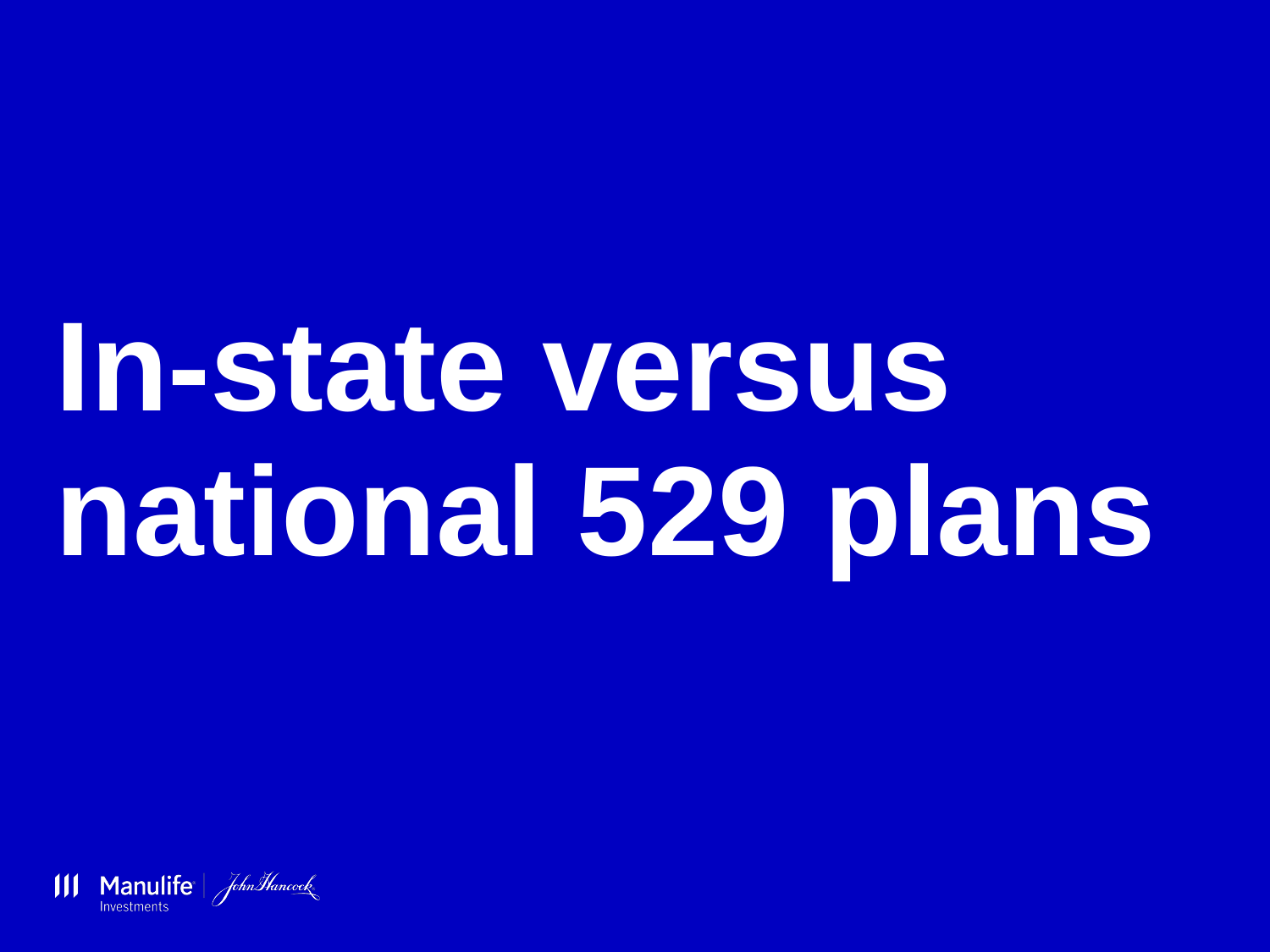

# In-state versus national 529 plans
THIS MATERIAL IS FOR INSTITUTIONAL/BROKER-DEALER USE ONLY. NOT FOR DISTRIBUTION OR USE WITH THE PUBLIC.